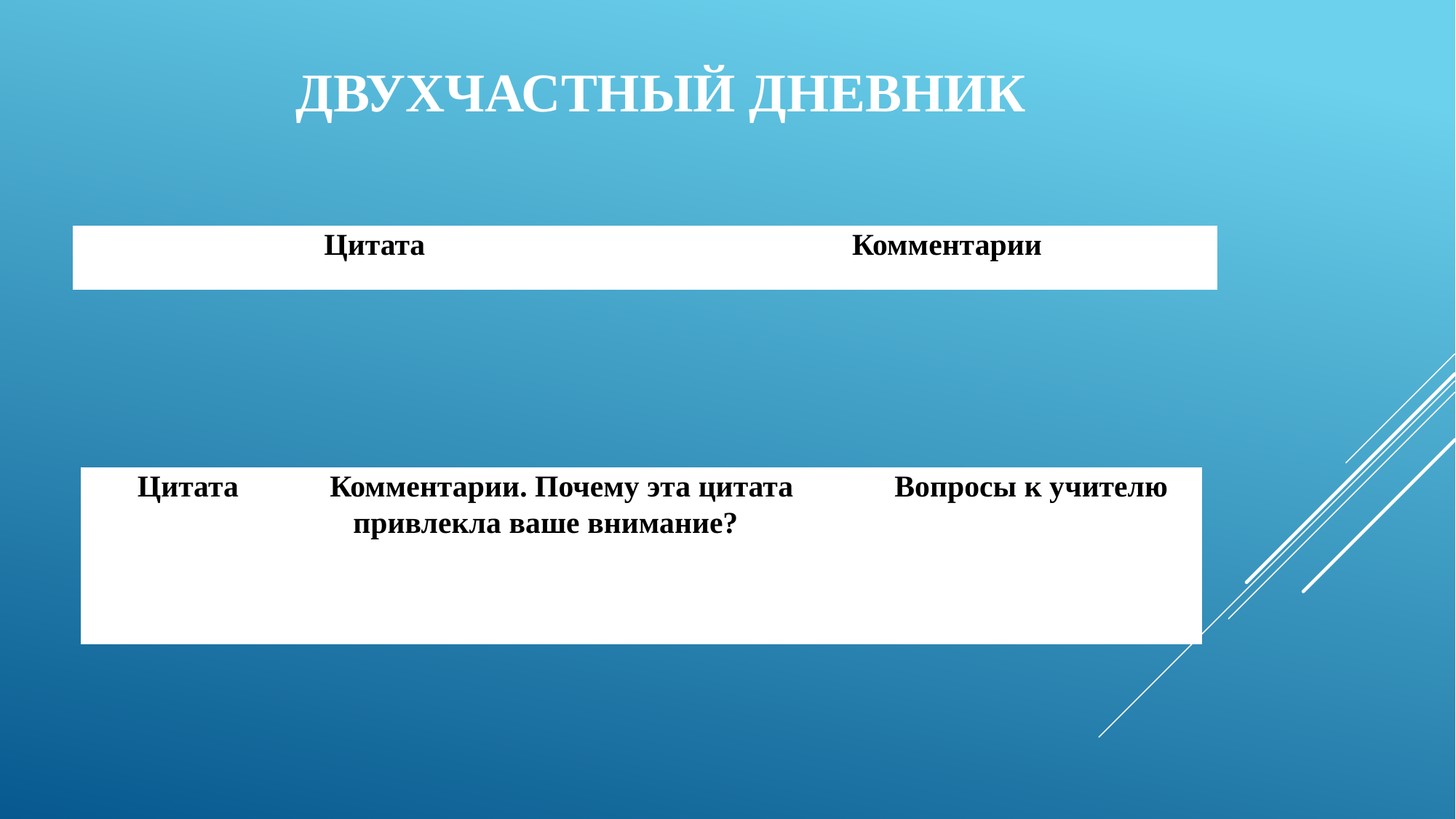

# Двухчастный дневник
| Цитата | Комментарии |
| --- | --- |
|  |  |
| Цитата | Комментарии. Почему эта цитата привлекла ваше внимание? | Вопросы к учителю |
| --- | --- | --- |
|  |  |  |